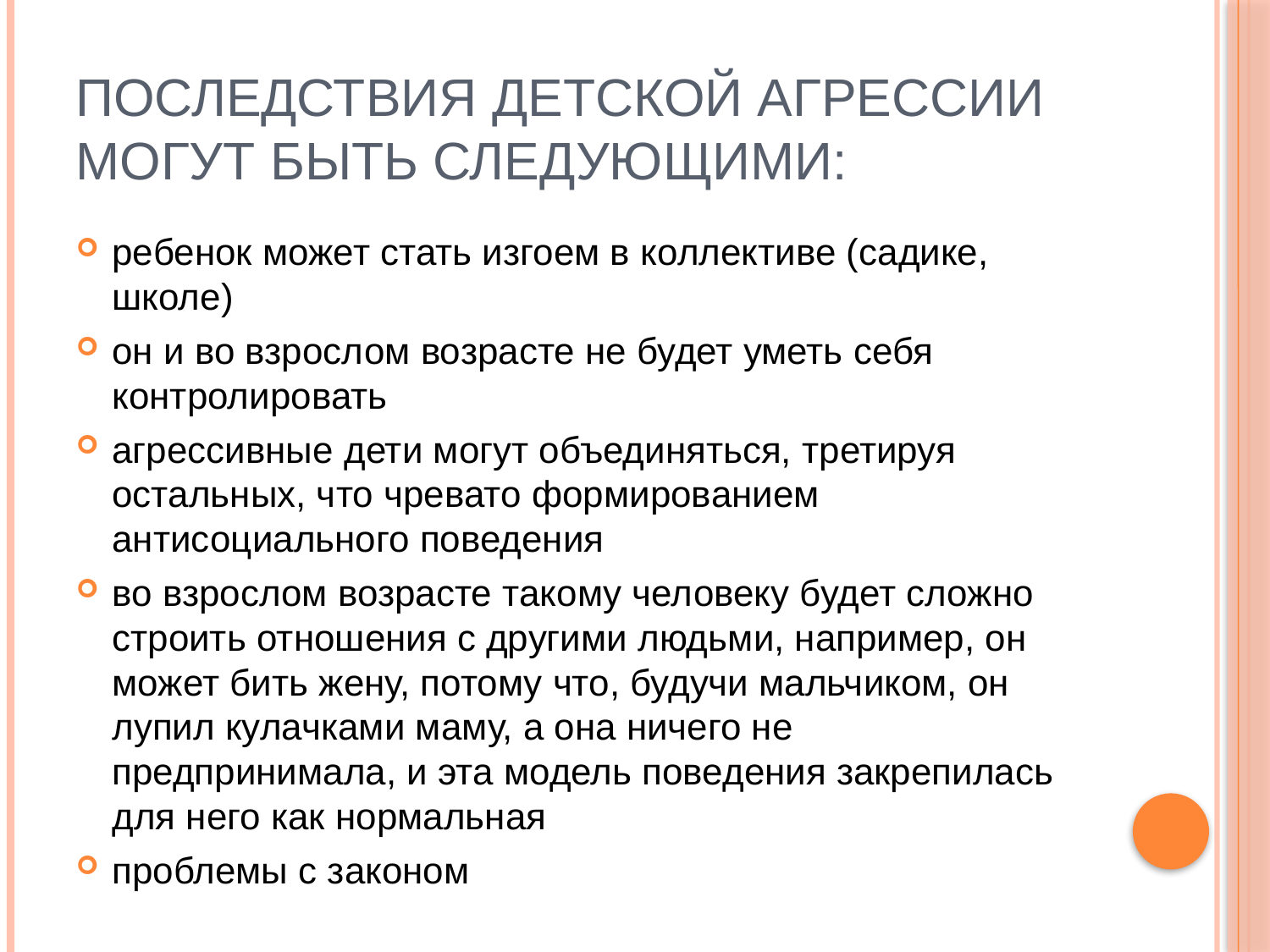

# Последствия детской агрессии могут быть следующими:
ребенок может стать изгоем в коллективе (садике, школе)
он и во взрослом возрасте не будет уметь себя контролировать
агрессивные дети могут объединяться, третируя остальных, что чревато формированием антисоциального поведения
во взрослом возрасте такому человеку будет сложно строить отношения с другими людьми, например, он может бить жену, потому что, будучи мальчиком, он лупил кулачками маму, а она ничего не предпринимала, и эта модель поведения закрепилась для него как нормальная
проблемы с законом